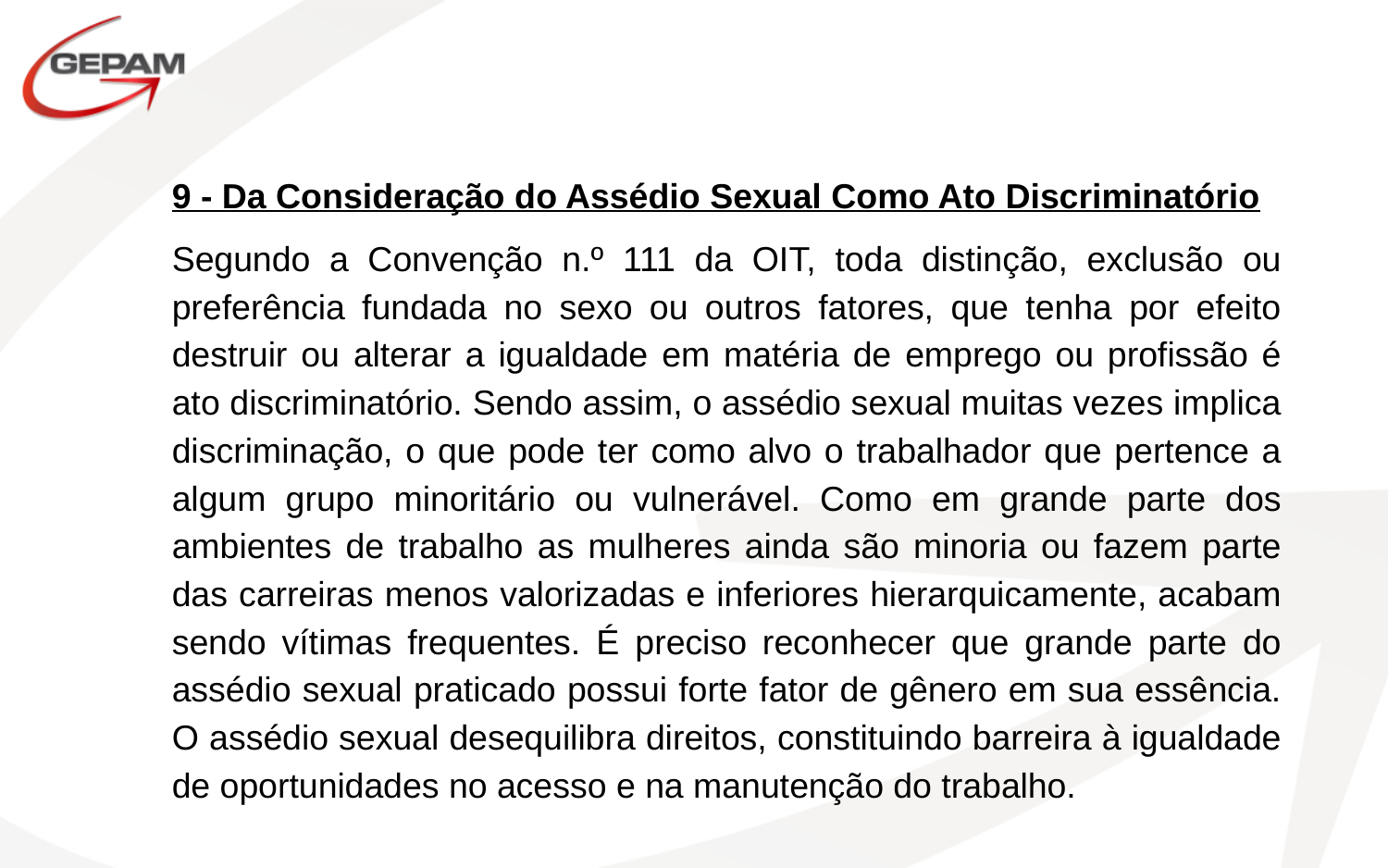

9 - Da Consideração do Assédio Sexual Como Ato Discriminatório
Segundo a Convenção n.º 111 da OIT, toda distinção, exclusão ou preferência fundada no sexo ou outros fatores, que tenha por efeito destruir ou alterar a igualdade em matéria de emprego ou profissão é ato discriminatório. Sendo assim, o assédio sexual muitas vezes implica discriminação, o que pode ter como alvo o trabalhador que pertence a algum grupo minoritário ou vulnerável. Como em grande parte dos ambientes de trabalho as mulheres ainda são minoria ou fazem parte das carreiras menos valorizadas e inferiores hierarquicamente, acabam sendo vítimas frequentes. É preciso reconhecer que grande parte do assédio sexual praticado possui forte fator de gênero em sua essência. O assédio sexual desequilibra direitos, constituindo barreira à igualdade de oportunidades no acesso e na manutenção do trabalho.